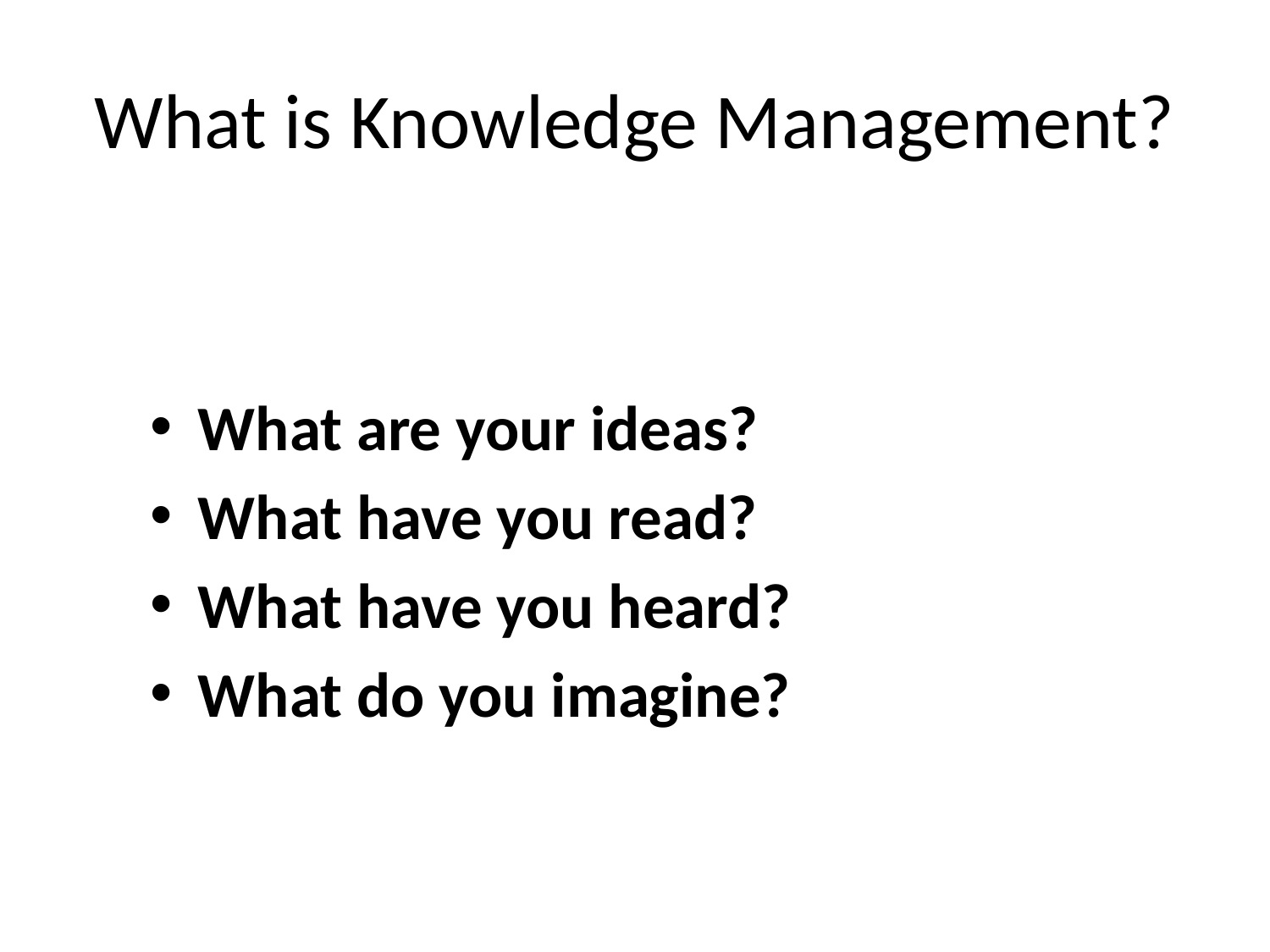

# What is Knowledge Management?
What are your ideas?
What have you read?
What have you heard?
What do you imagine?